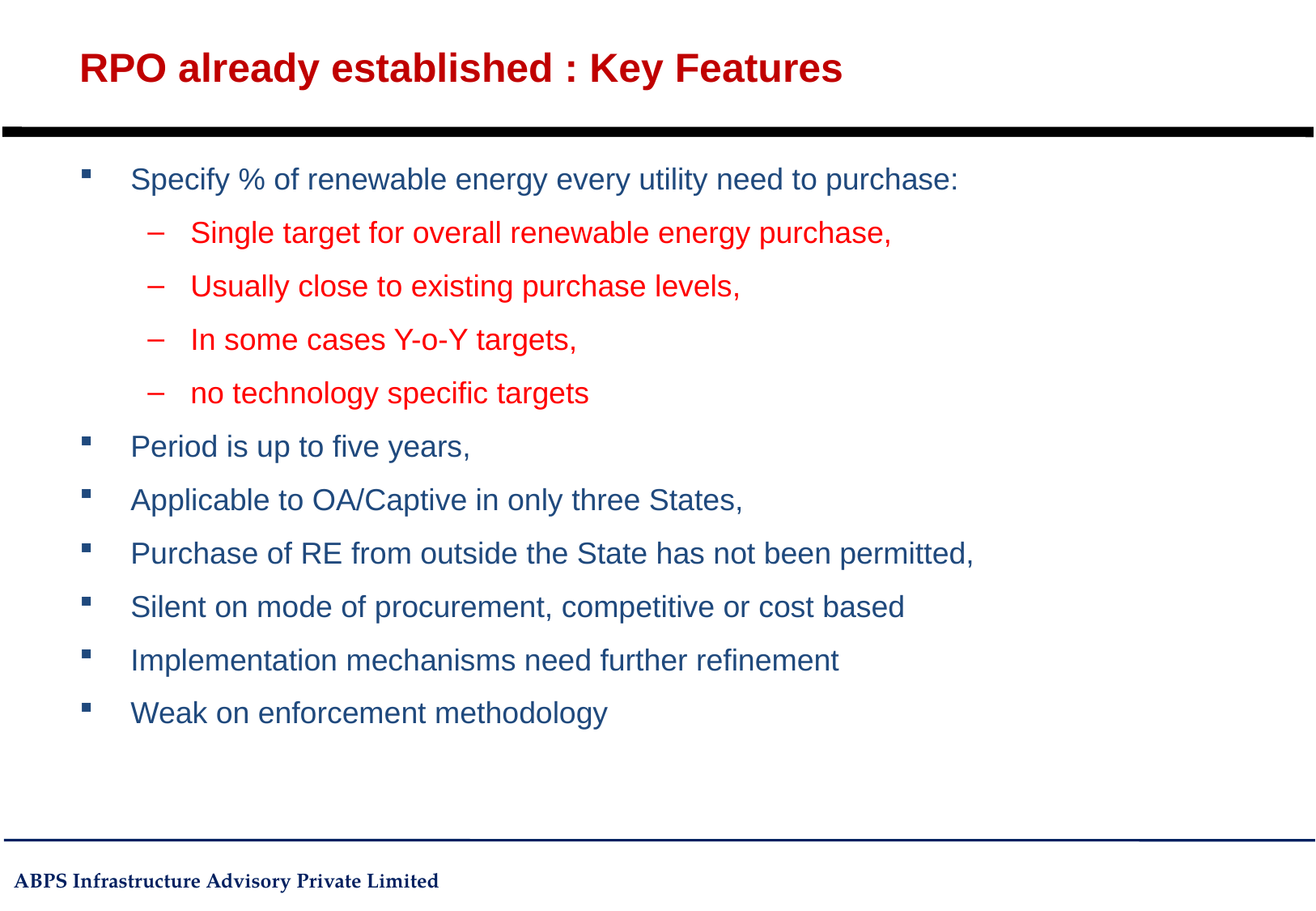

# RPO already established : Key Features
Specify % of renewable energy every utility need to purchase:
Single target for overall renewable energy purchase,
Usually close to existing purchase levels,
In some cases Y-o-Y targets,
no technology specific targets
Period is up to five years,
Applicable to OA/Captive in only three States,
Purchase of RE from outside the State has not been permitted,
Silent on mode of procurement, competitive or cost based
Implementation mechanisms need further refinement
Weak on enforcement methodology